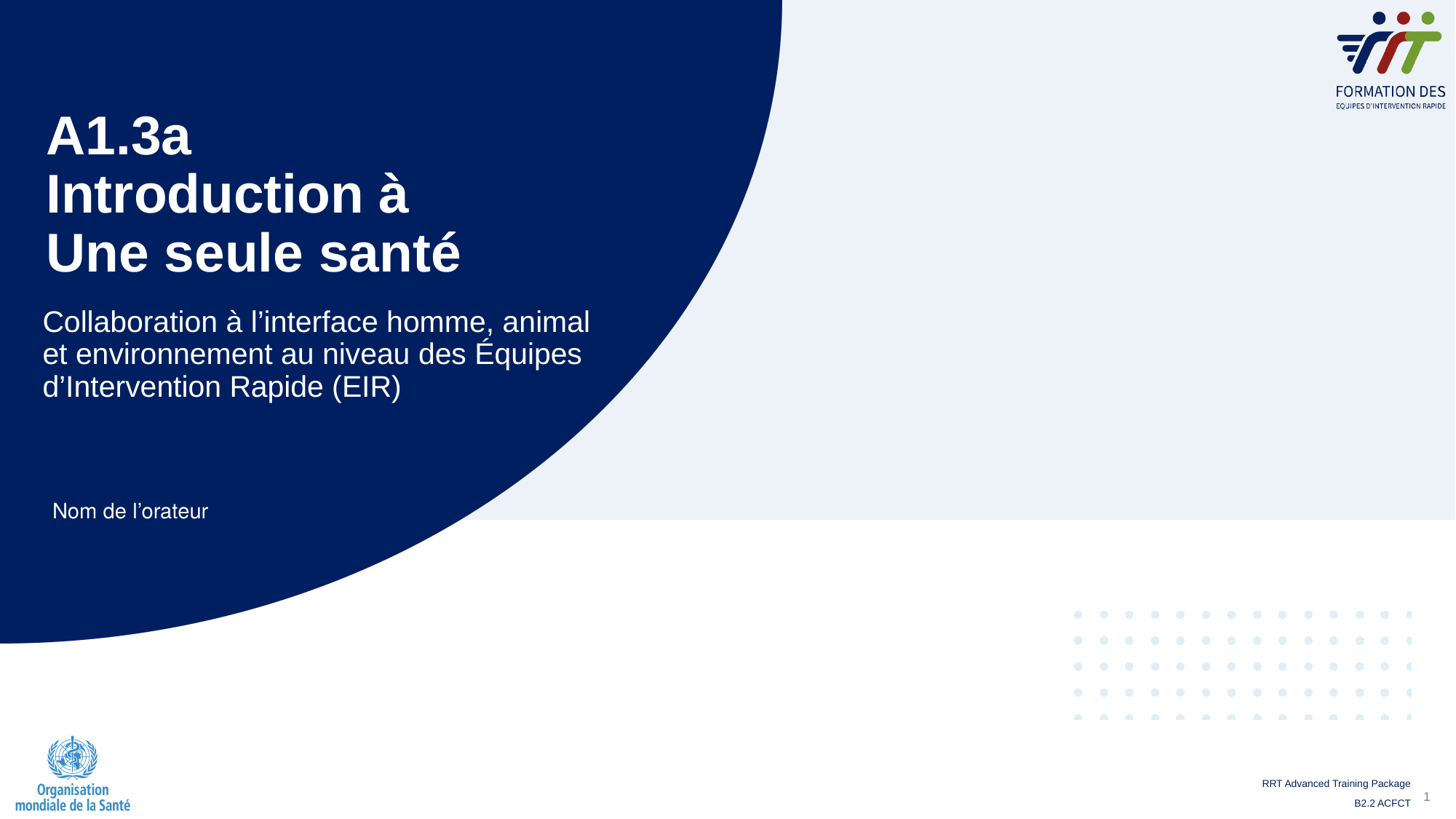

# A1.3a Introduction à Une seule santé
Collaboration à l’interface homme, animal et environnement au niveau des Équipes d’Intervention Rapide (EIR)
Nom de l’orateur